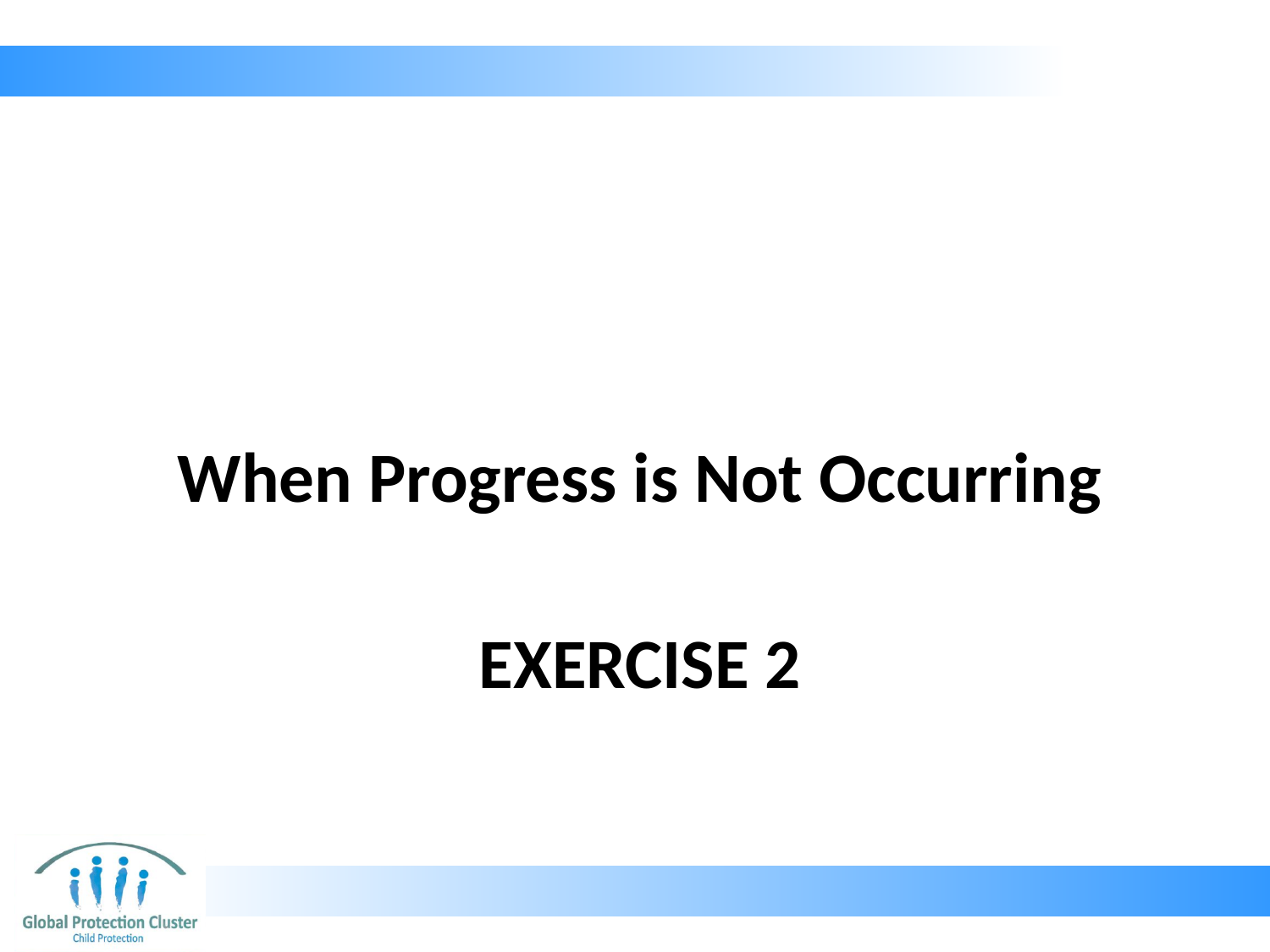

When Progress is Not Occurring

# EXERCISE 2